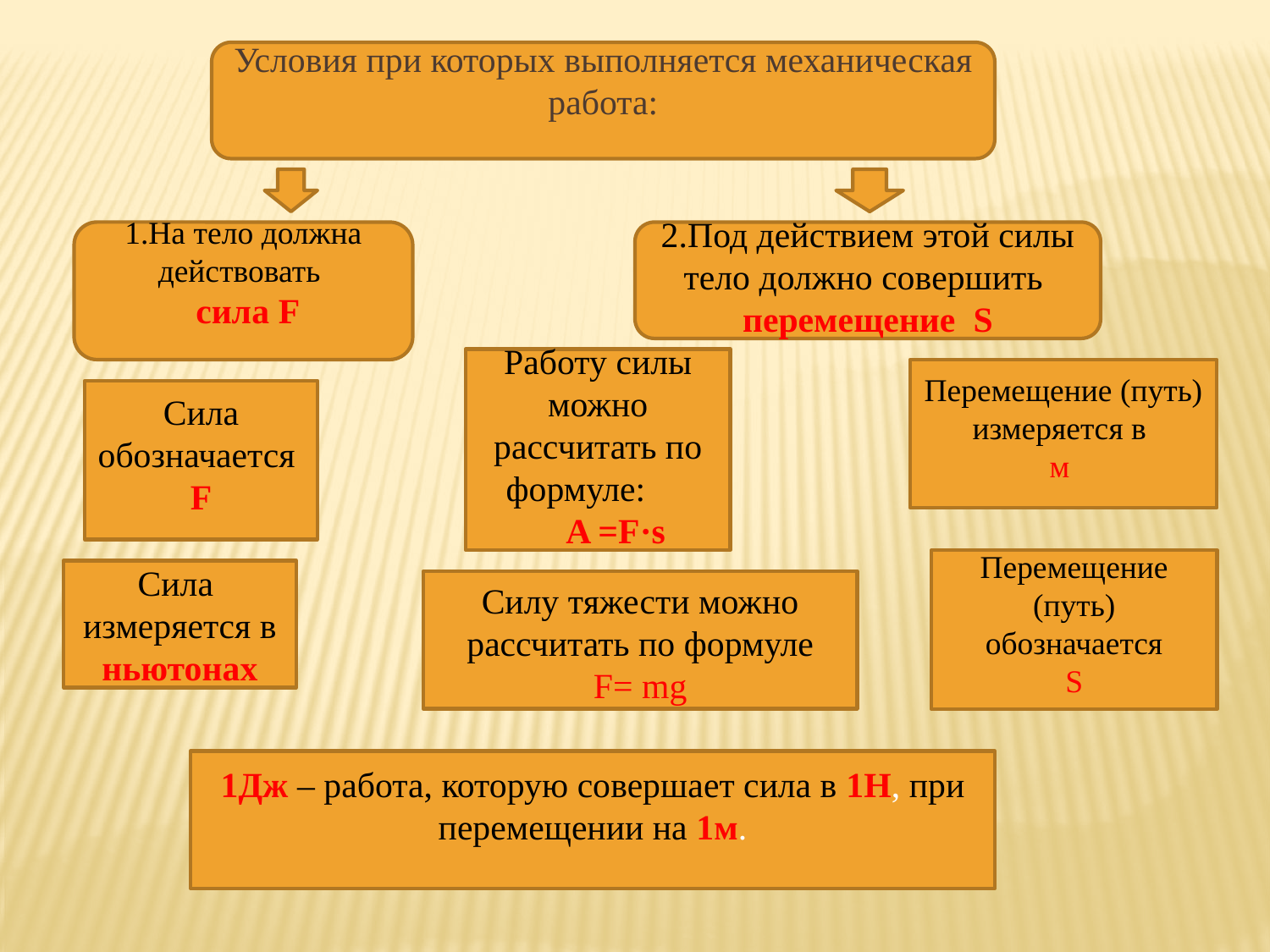

Условия при которых выполняется механическая работа:

1.На тело должна действовать
 сила F

2.Под действием этой силы тело должно совершить
перемещение  S

Работу силы можно рассчитать по формуле:
    A =F·s

Перемещение (путь) измеряется в
м

Сила обозначается  F

Перемещение (путь) обозначается
 S

Сила  измеряется в ньютонах

Силу тяжести можно рассчитать по формуле
F= mg

1Дж – работа, которую совершает сила в 1Н, при перемещении на 1м.